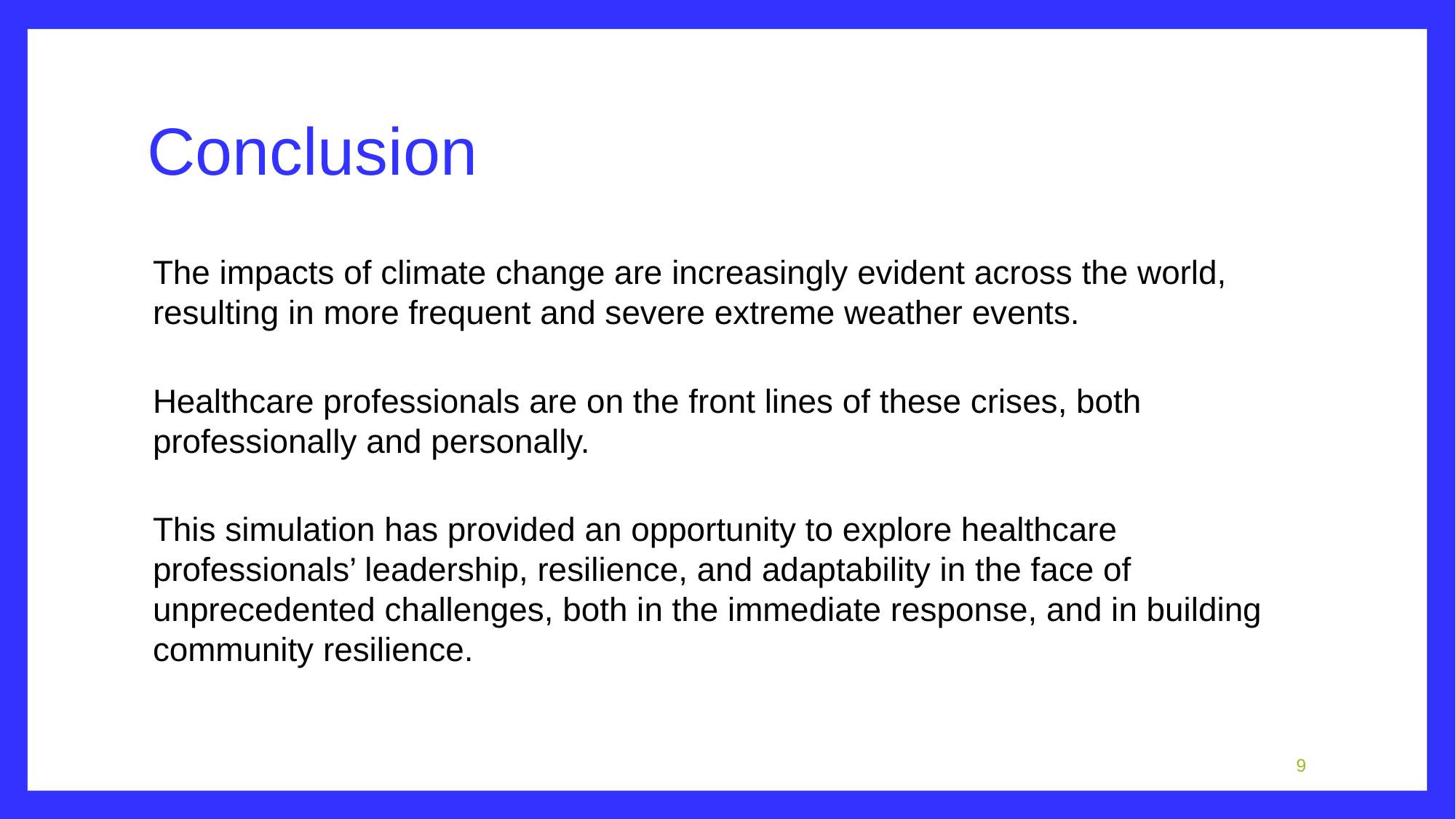

# Conclusion
The impacts of climate change are increasingly evident across the world, resulting in more frequent and severe extreme weather events.
Healthcare professionals are on the front lines of these crises, both professionally and personally.
This simulation has provided an opportunity to explore healthcare professionals’ leadership, resilience, and adaptability in the face of unprecedented challenges, both in the immediate response, and in building community resilience.

9